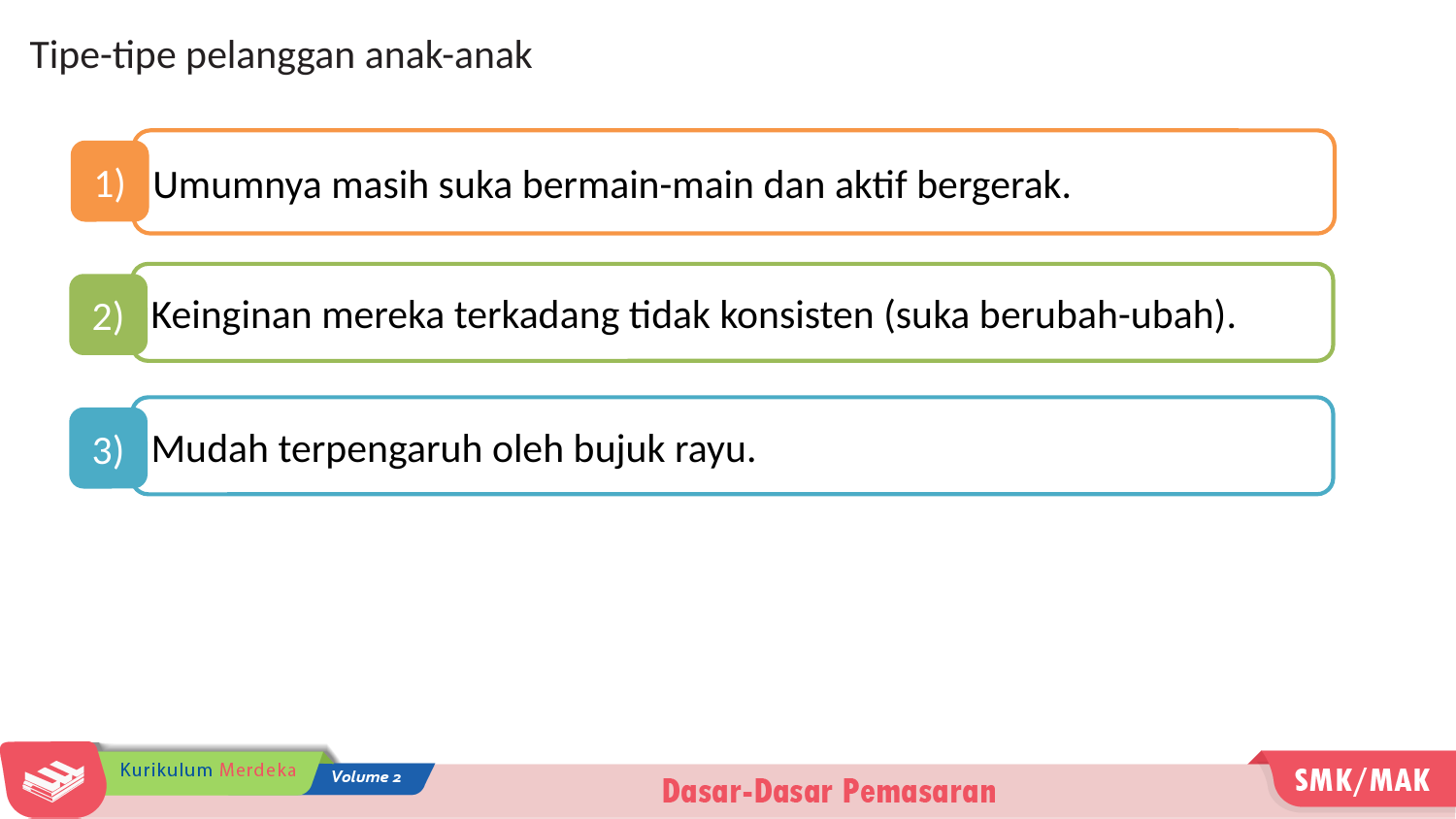

Tipe-tipe pelanggan anak-anak
Umumnya masih suka bermain-main dan aktif bergerak.
1)
Keinginan mereka terkadang tidak konsisten (suka berubah-ubah).
2)
Mudah terpengaruh oleh bujuk rayu.
3)